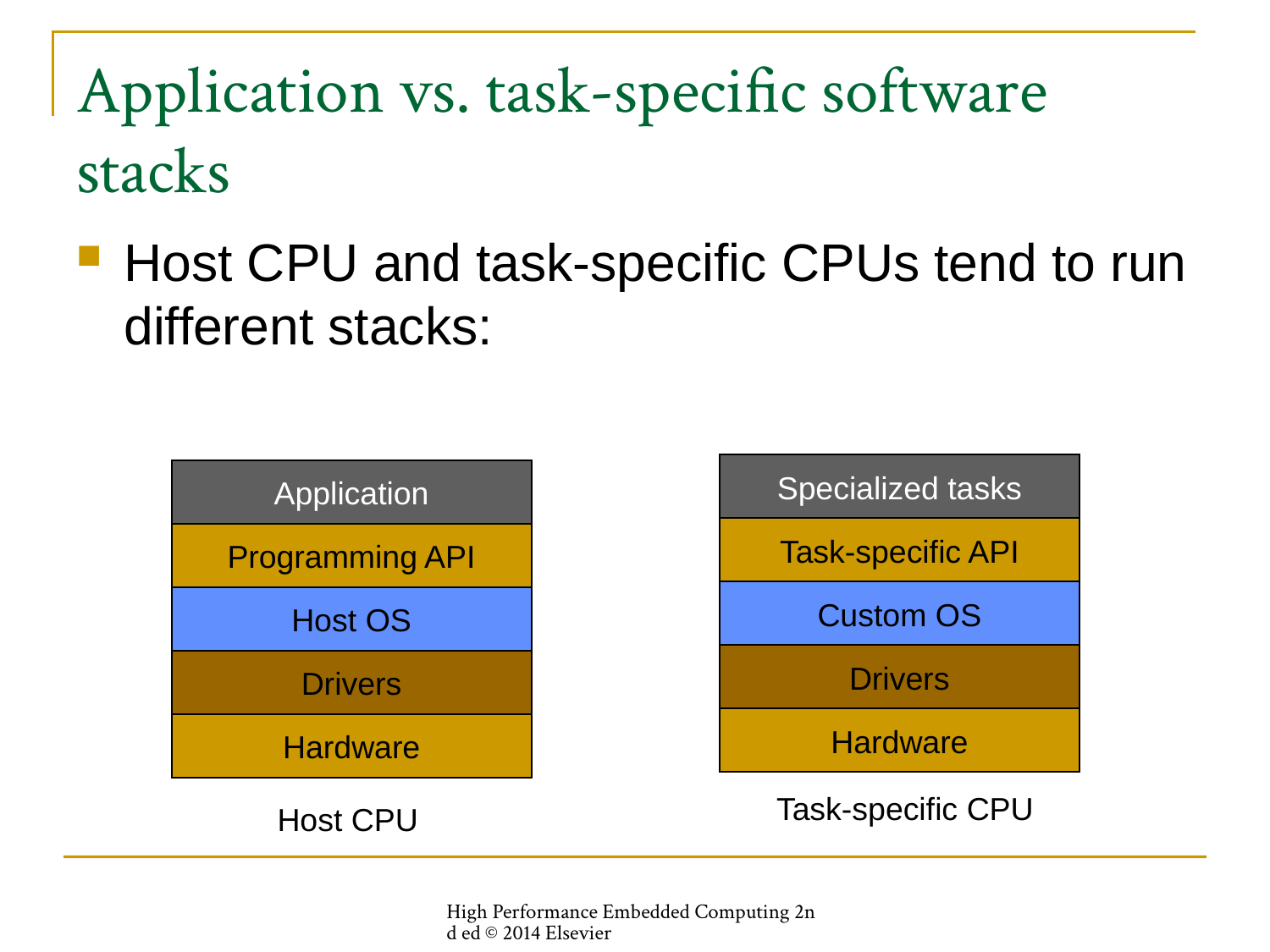

# Application vs. task-specific software stacks
Host CPU and task-specific CPUs tend to run different stacks:
Specialized tasks
Application
Task-specific API
Programming API
Custom OS
Host OS
Drivers
Drivers
Hardware
Hardware
Task-specific CPU
Host CPU
High Performance Embedded Computing 2nd ed © 2014 Elsevier